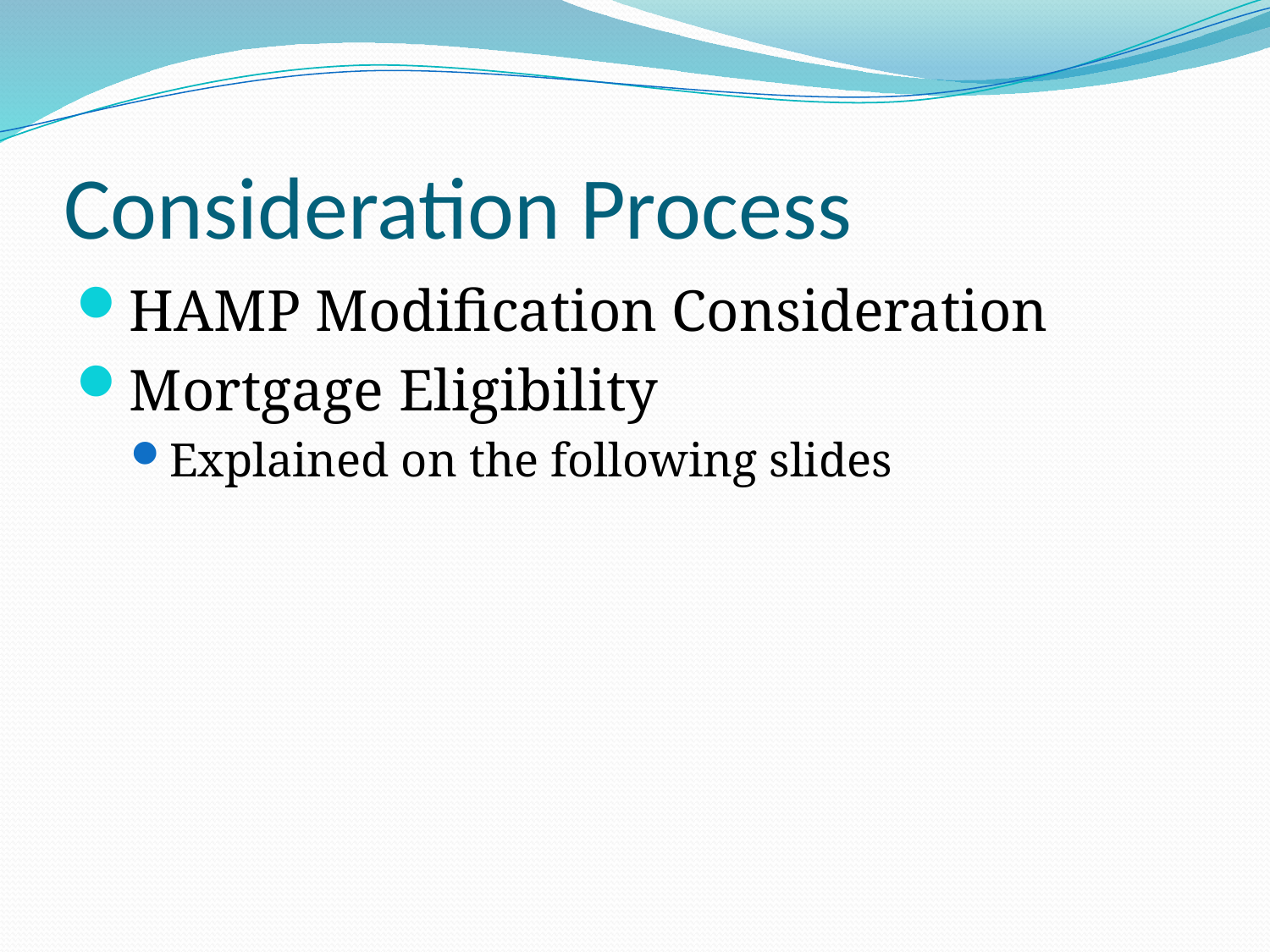

# Consideration Process
HAMP Modification Consideration
Mortgage Eligibility
Explained on the following slides